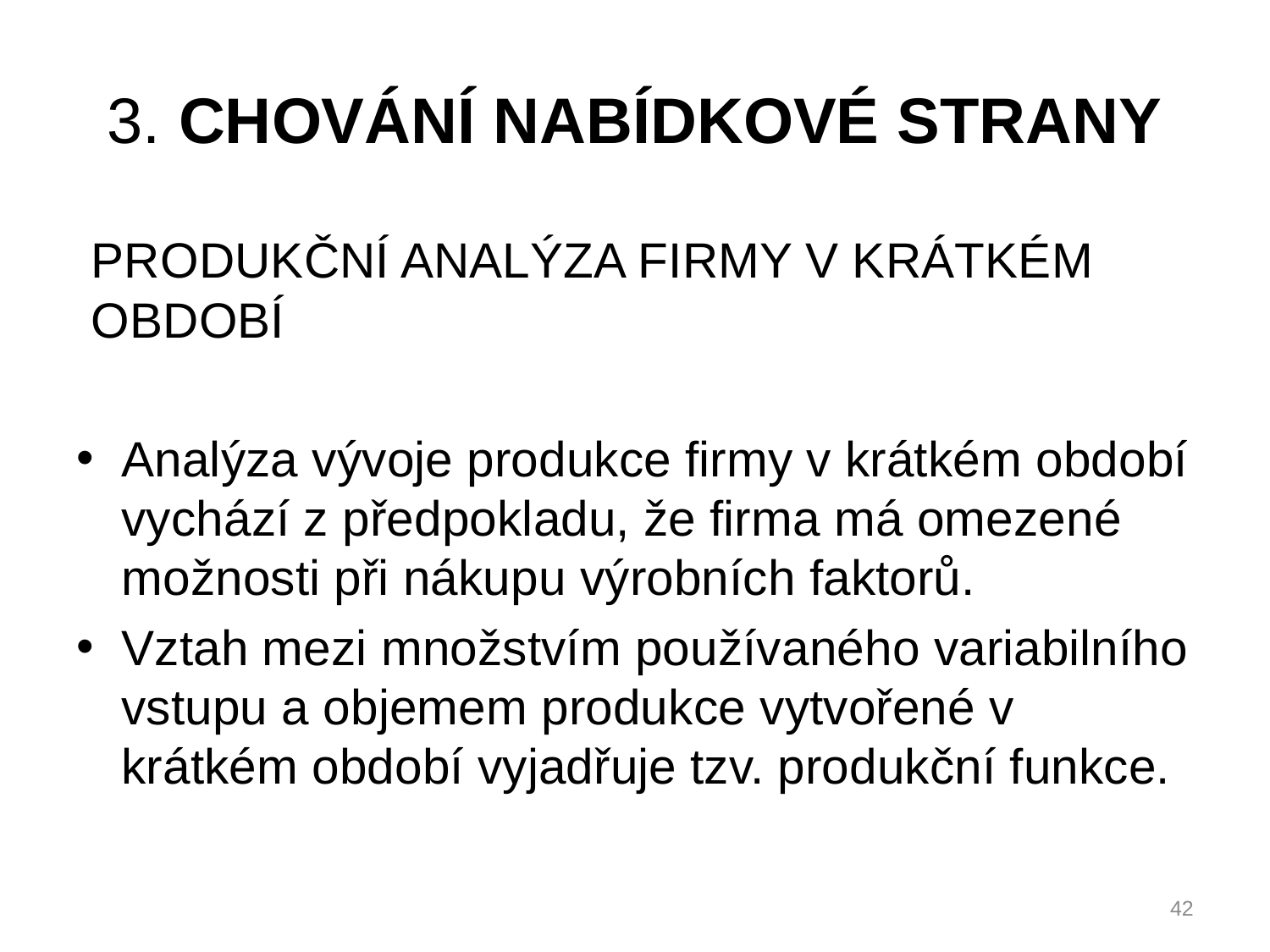

# 3. chování NABÍDKOVÉ strany
PRODUKČNÍ ANALÝZA FIRMY V KRÁTKÉM OBDOBÍ

Analýza vývoje produkce firmy v krátkém období vychází z předpokladu, že firma má omezené možnosti při nákupu výrobních faktorů.
Vztah mezi množstvím používaného variabilního vstupu a objemem produkce vytvořené v krátkém období vyjadřuje tzv. produkční funkce.
42